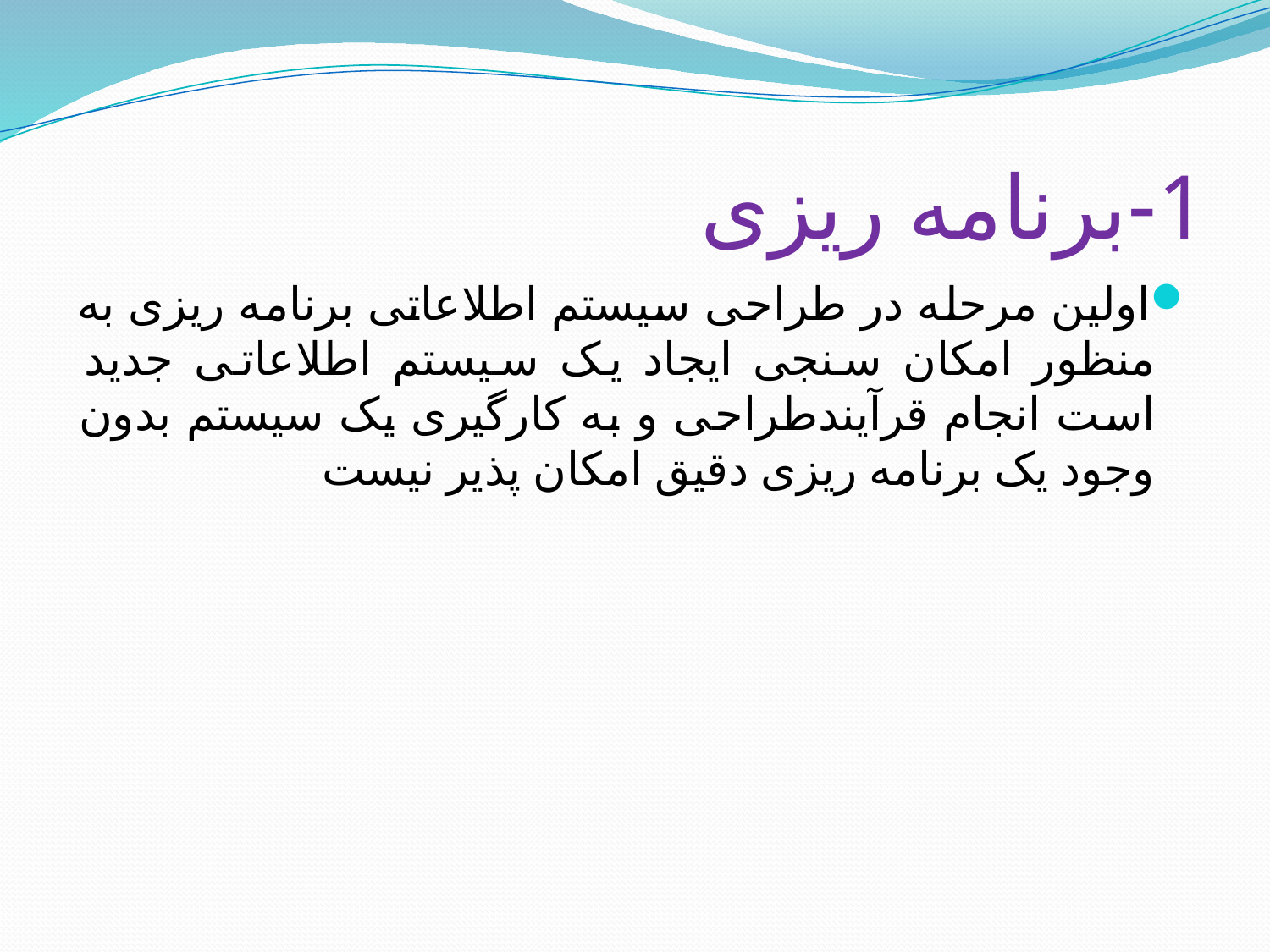

# 1-برنامه ریزی
اولین مرحله در طراحی سیستم اطلاعاتی برنامه ریزی به منظور امکان سنجی ایجاد یک سیستم اطلاعاتی جدید است انجام قرآیندطراحی و به کارگیری یک سیستم بدون وجود یک برنامه ریزی دقیق امکان پذیر نیست